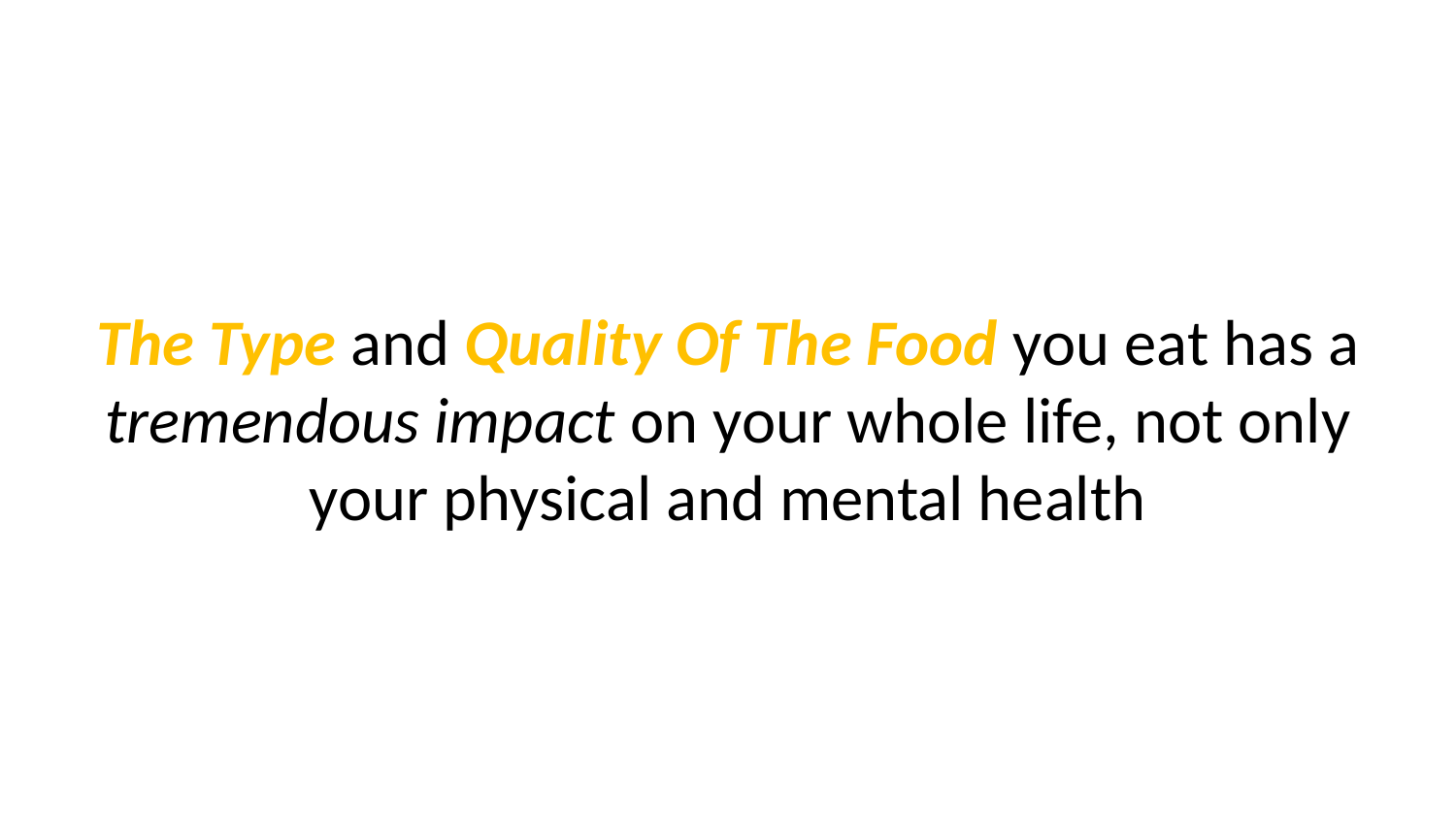

The Type and Quality Of The Food you eat has a tremendous impact on your whole life, not only your physical and mental health